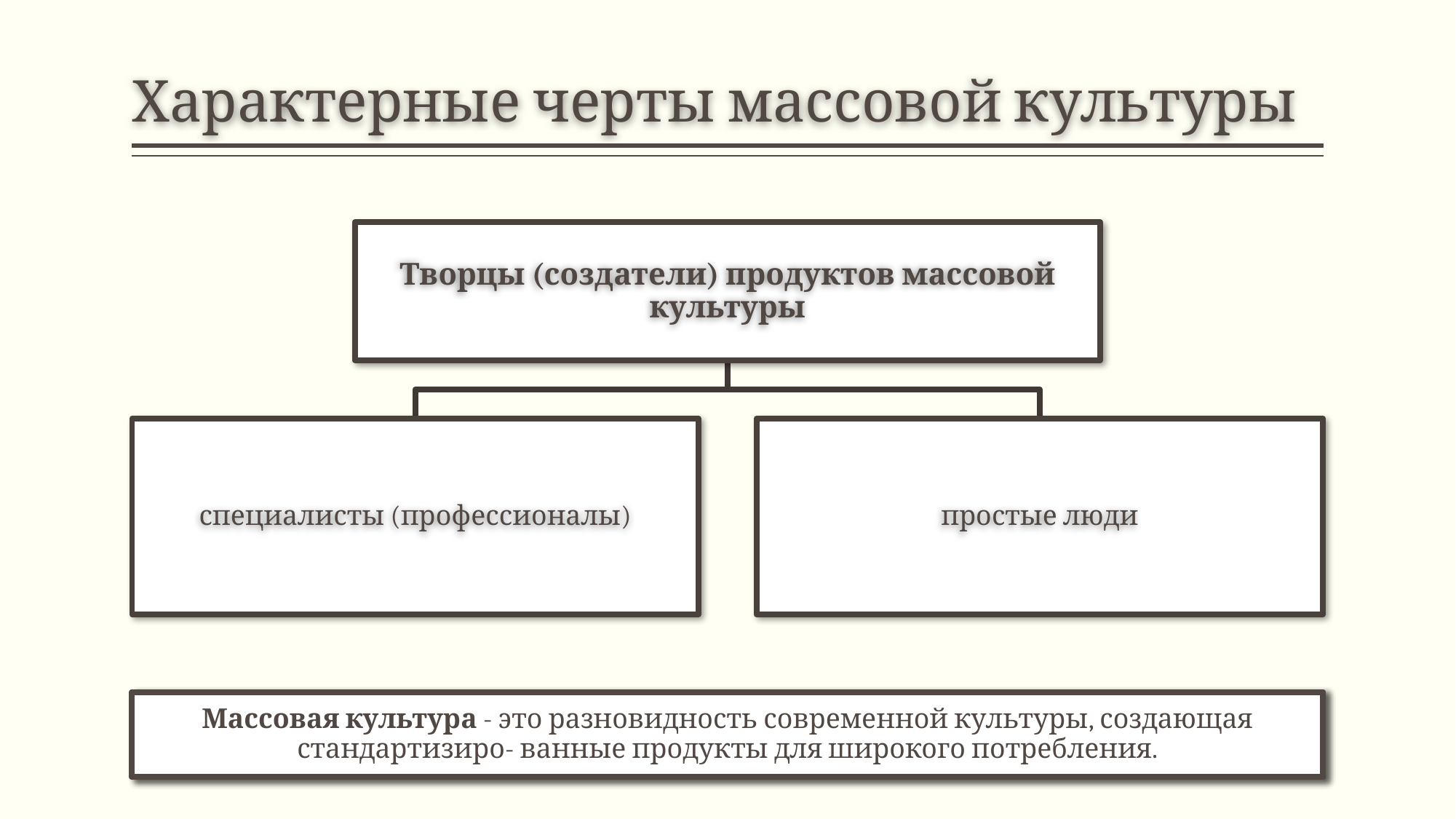

# Характерные черты массовой культуры

Творцы (создатели) продуктов массовой культуры

специалисты (профессионалы)

простые люди

Массовая культура - это разновидность современной культуры, создающая стандартизиро- ванные продукты для широкого потребления.